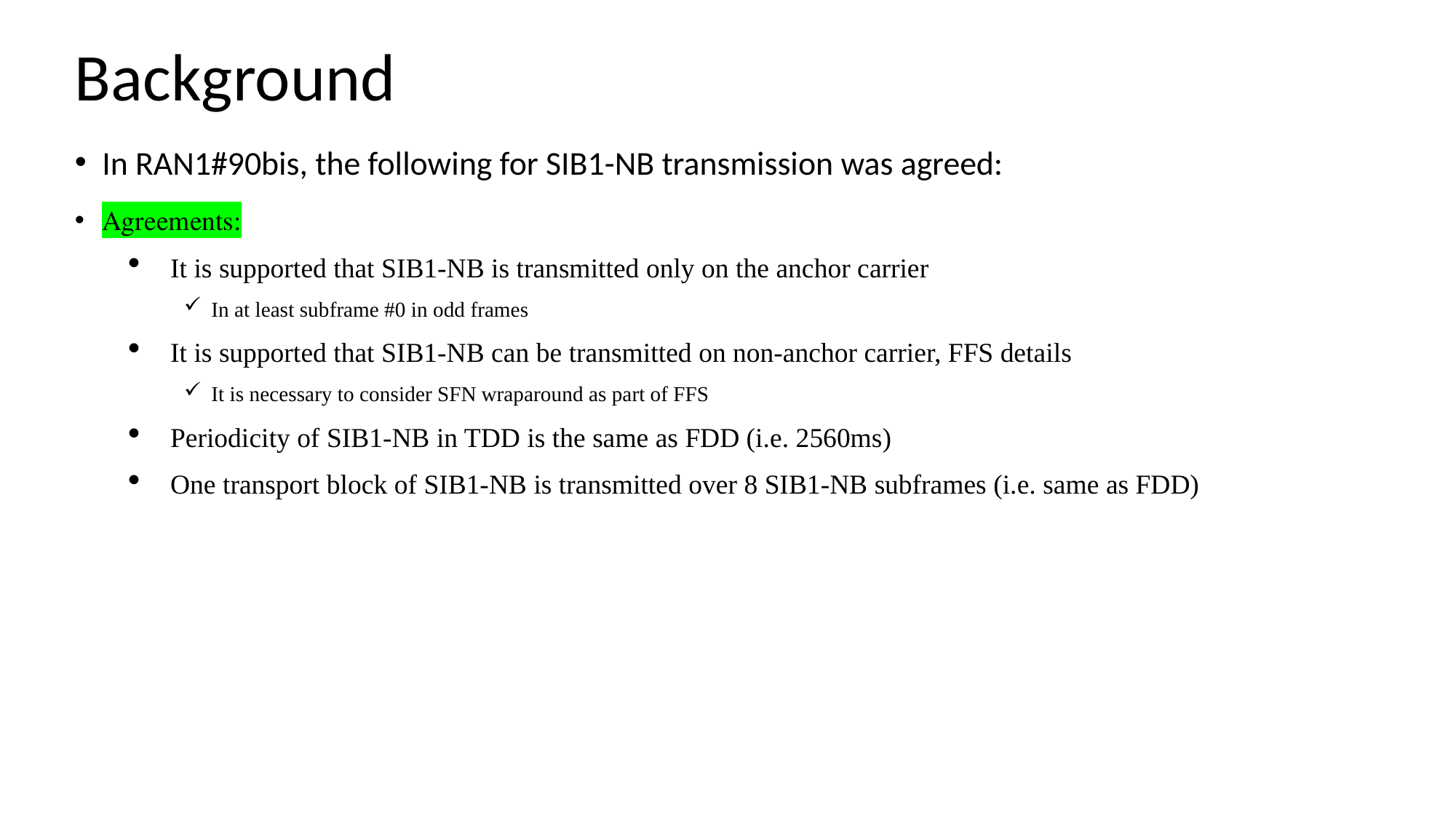

# Background
In RAN1#90bis, the following for SIB1-NB transmission was agreed:
Agreements:
It is supported that SIB1-NB is transmitted only on the anchor carrier
In at least subframe #0 in odd frames
It is supported that SIB1-NB can be transmitted on non-anchor carrier, FFS details
It is necessary to consider SFN wraparound as part of FFS
Periodicity of SIB1-NB in TDD is the same as FDD (i.e. 2560ms)
One transport block of SIB1-NB is transmitted over 8 SIB1-NB subframes (i.e. same as FDD)